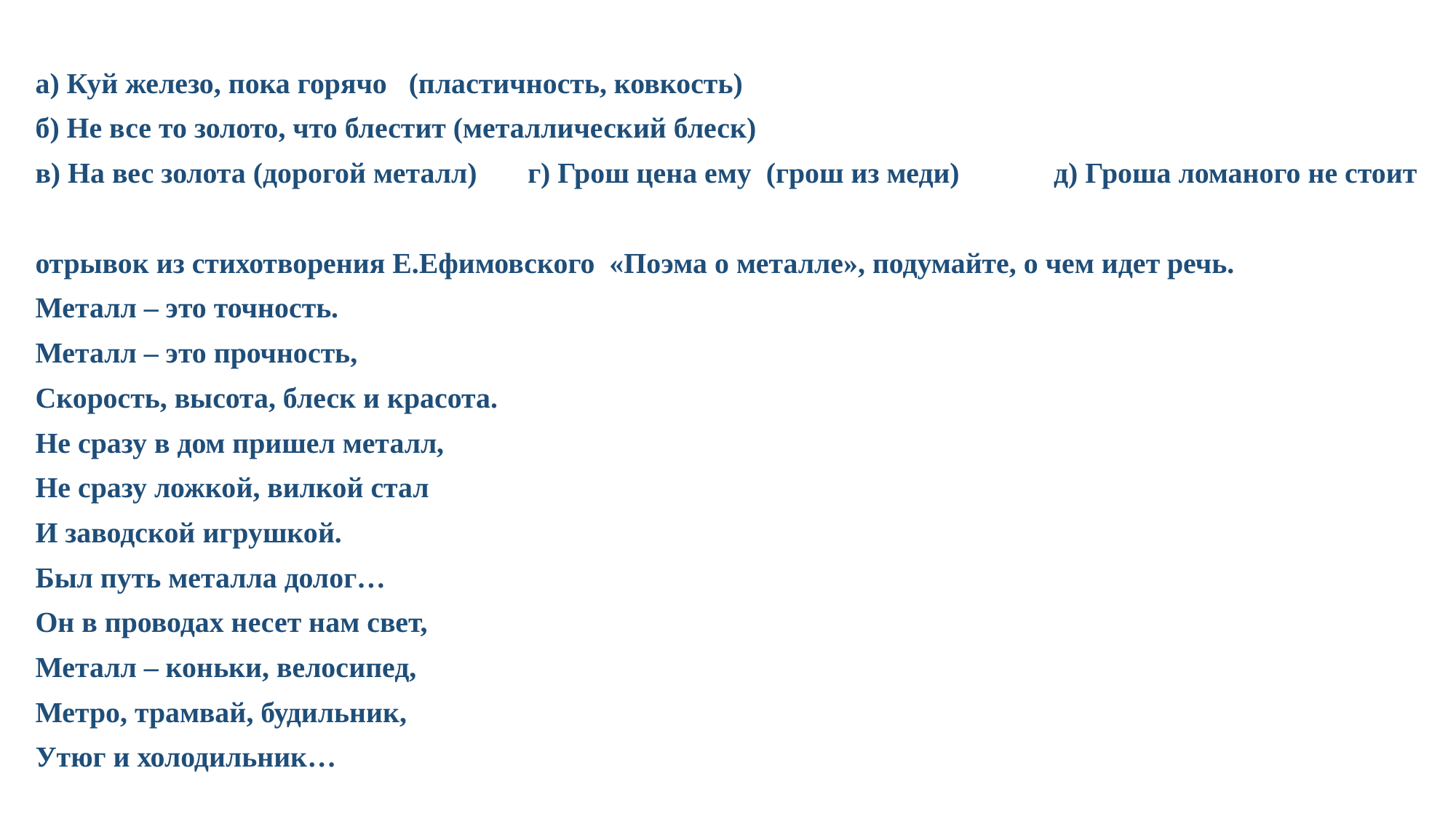

# 3.Проблемное объяснение нового знания:
а) Куй железо, пока горячо   (пластичность, ковкость)
б) Не все то золото, что блестит (металлический блеск)
в) На вес золота (дорогой металл)       г) Грош цена ему  (грош из меди)             д) Гроша ломаного не стоит

отрывок из стихотворения Е.Ефимовского  «Поэма о металле», подумайте, о чем идет речь.
Металл – это точность.
Металл – это прочность,
Скорость, высота, блеск и красота.
Не сразу в дом пришел металл,
Не сразу ложкой, вилкой стал
И заводской игрушкой.
Был путь металла долог…
Он в проводах несет нам свет,
Металл – коньки, велосипед,
Метро, трамвай, будильник,
Утюг и холодильник…